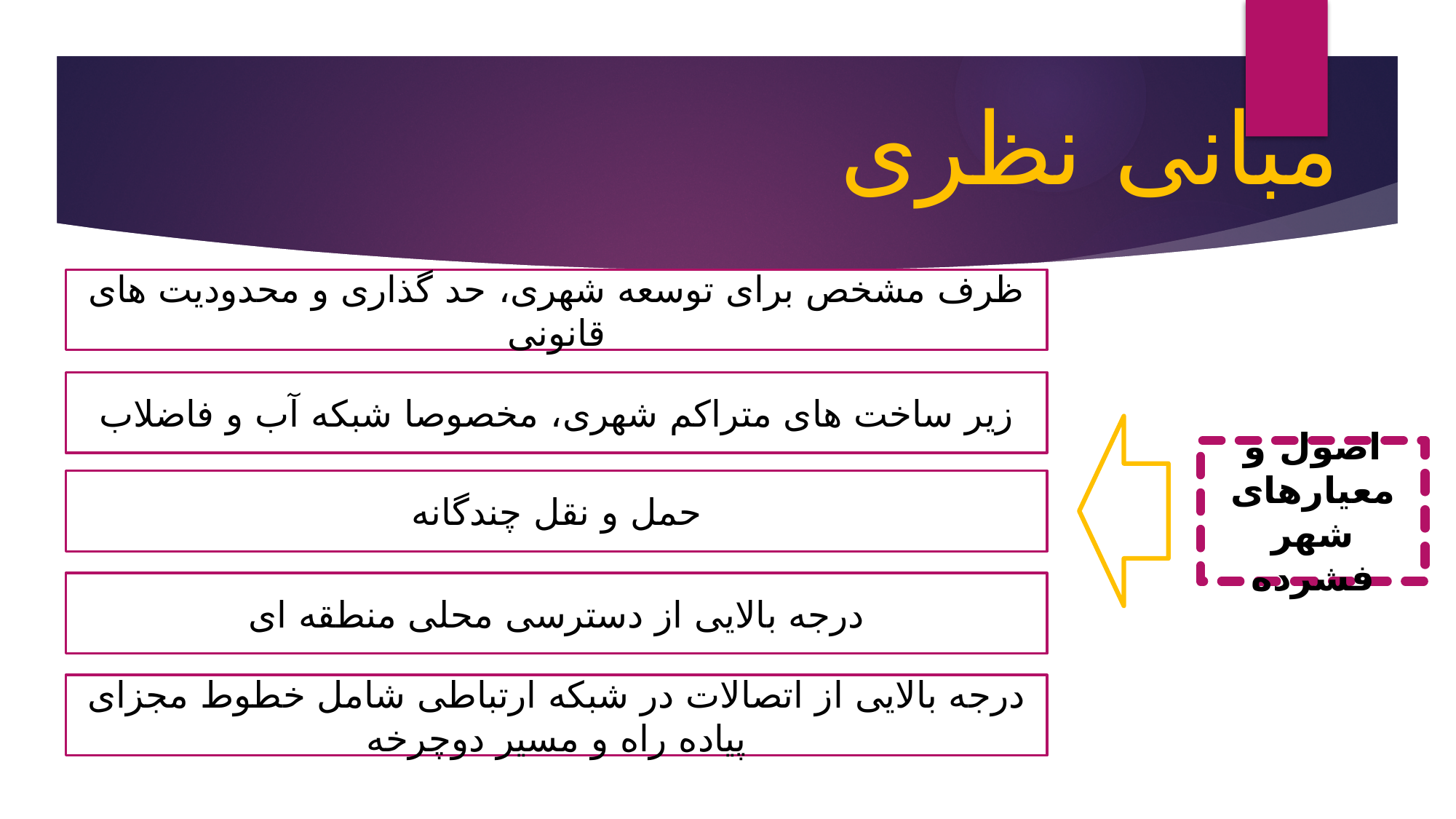

مبانی نظری
ظرف مشخص برای توسعه شهری، حد گذاری و محدودیت های قانونی
زیر ساخت های متراکم شهری، مخصوصا شبکه آب و فاضلاب

اصول و معیارهای شهر فشرده
حمل و نقل چندگانه
درجه بالایی از دسترسی محلی منطقه ای
درجه بالایی از اتصالات در شبکه ارتباطی شامل خطوط مجزای پیاده راه و مسیر دوچرخه